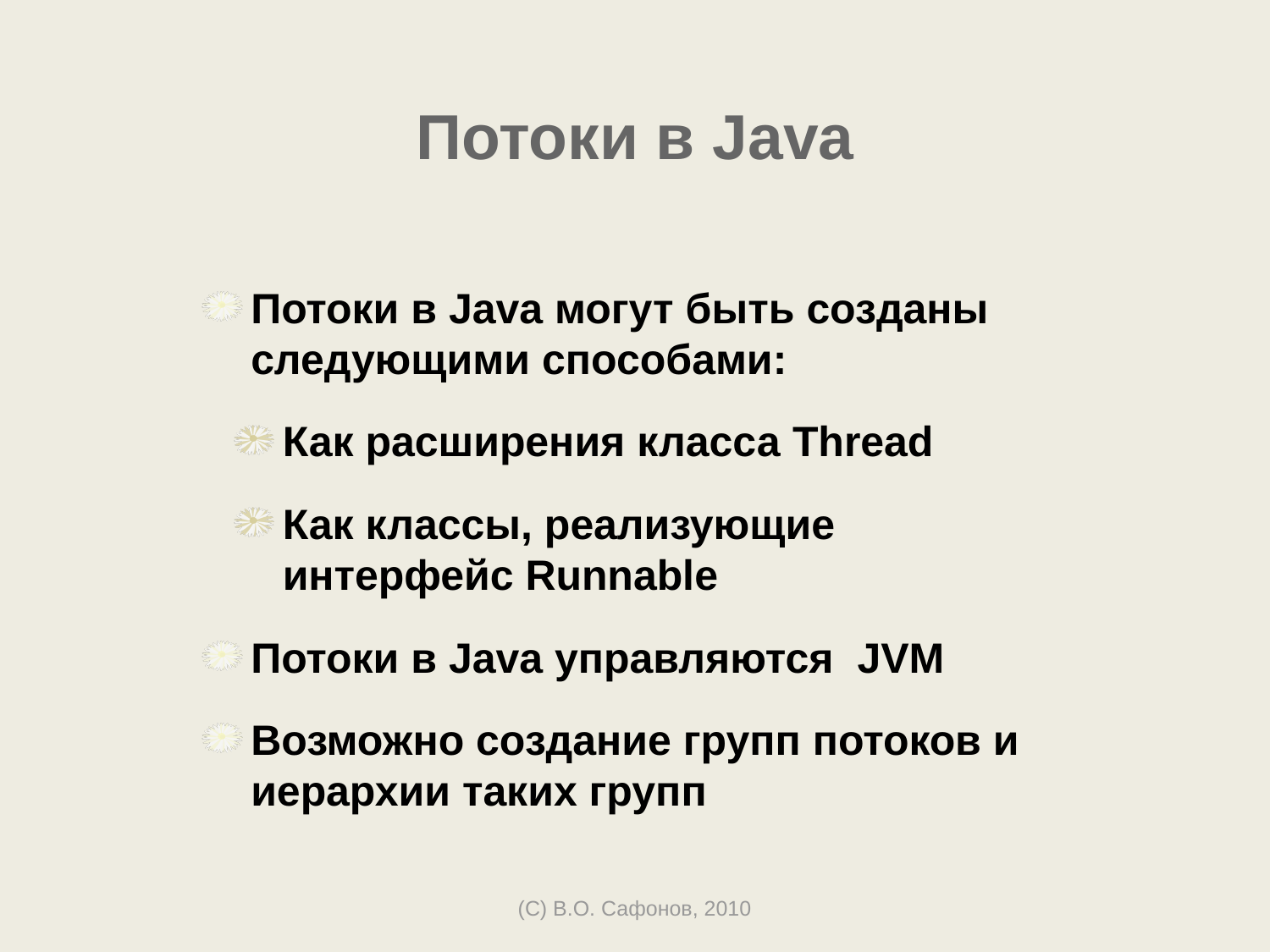

# Потоки в Java
Потоки в Java могут быть созданы следующими способами:
Как расширения класса Thread
Как классы, реализующие интерфейс Runnable
Потоки в Java управляются  JVM
Возможно создание групп потоков и иерархии таких групп
(C) В.О. Сафонов, 2010